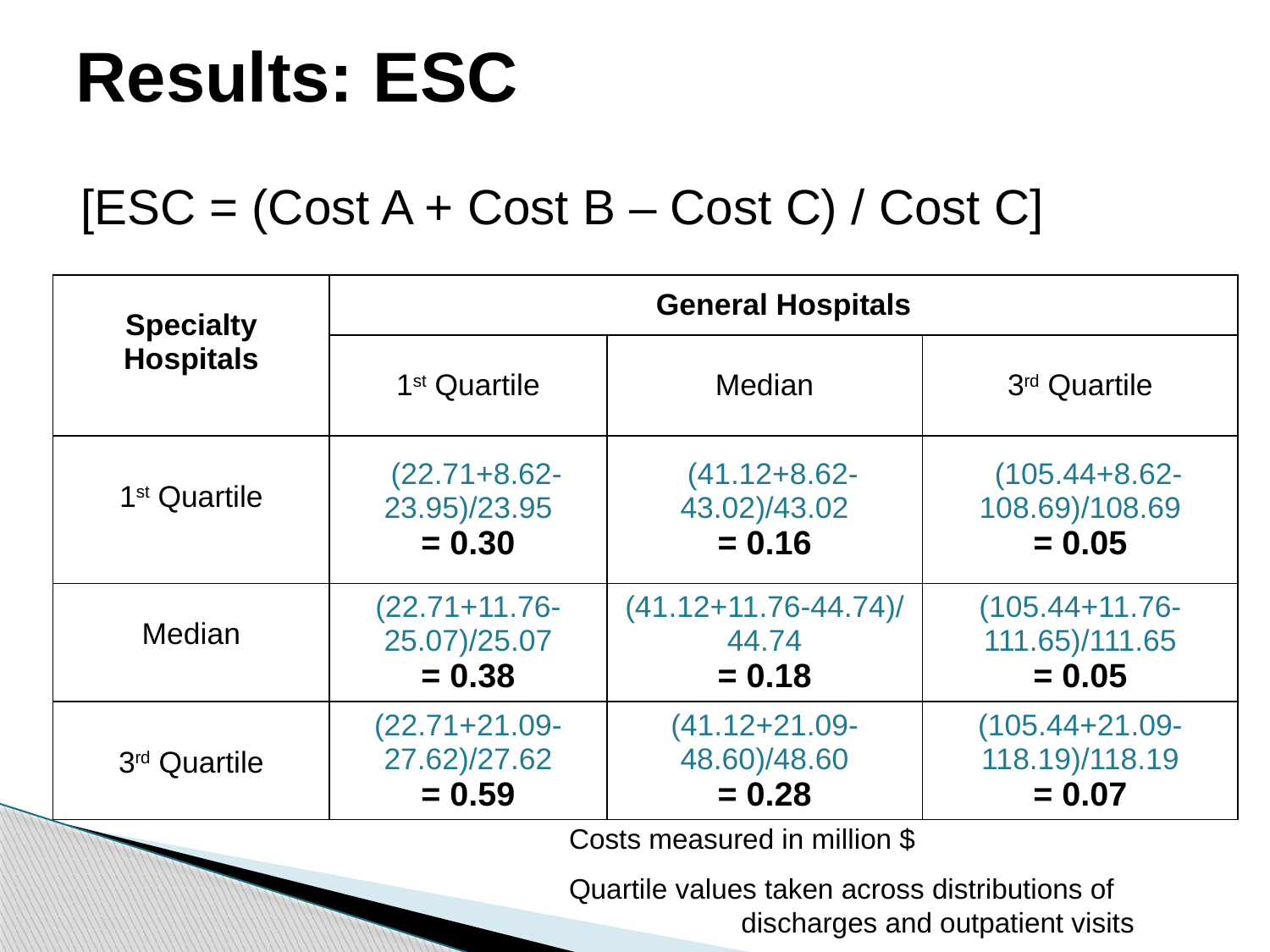

# Results: ESC

[ESC = (Cost A + Cost B – Cost C) / Cost C]

| Specialty Hospitals | General Hospitals |  |  |
| --- | --- | --- | --- |
|  | 1st Quartile | Median | 3rd Quartile |
| 1st Quartile | (22.71+8.62-23.95)/23.95 = 0.30 | (41.12+8.62-43.02)/43.02 = 0.16 | (105.44+8.62-108.69)/108.69 = 0.05 |
| Median | (22.71+11.76-25.07)/25.07 = 0.38 | (41.12+11.76-44.74)/44.74 = 0.18 | (105.44+11.76-111.65)/111.65 = 0.05 |
| 3rd Quartile | (22.71+21.09-27.62)/27.62 = 0.59 | (41.12+21.09-48.60)/48.60 = 0.28 | (105.44+21.09-118.19)/118.19 = 0.07 |
Costs measured in million $

Quartile values taken across distributions of
                      discharges and outpatient visits